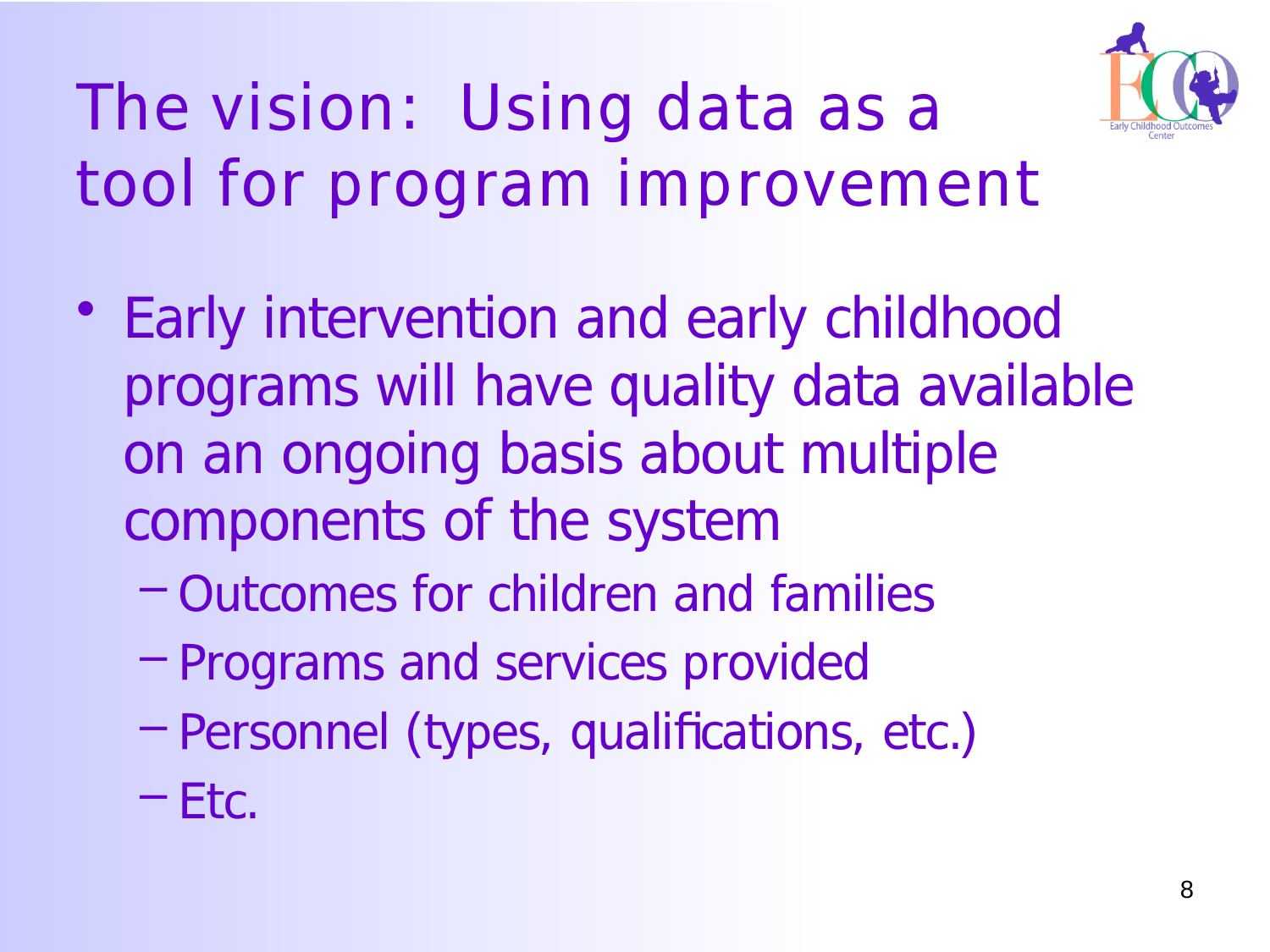

# The vision:  Using data as a tool for program improvement
Early intervention and early childhood programs will have quality data available on an ongoing basis about multiple components of the system
Outcomes for children and families
Programs and services provided
Personnel (types, qualifications, etc.)
Etc.

8